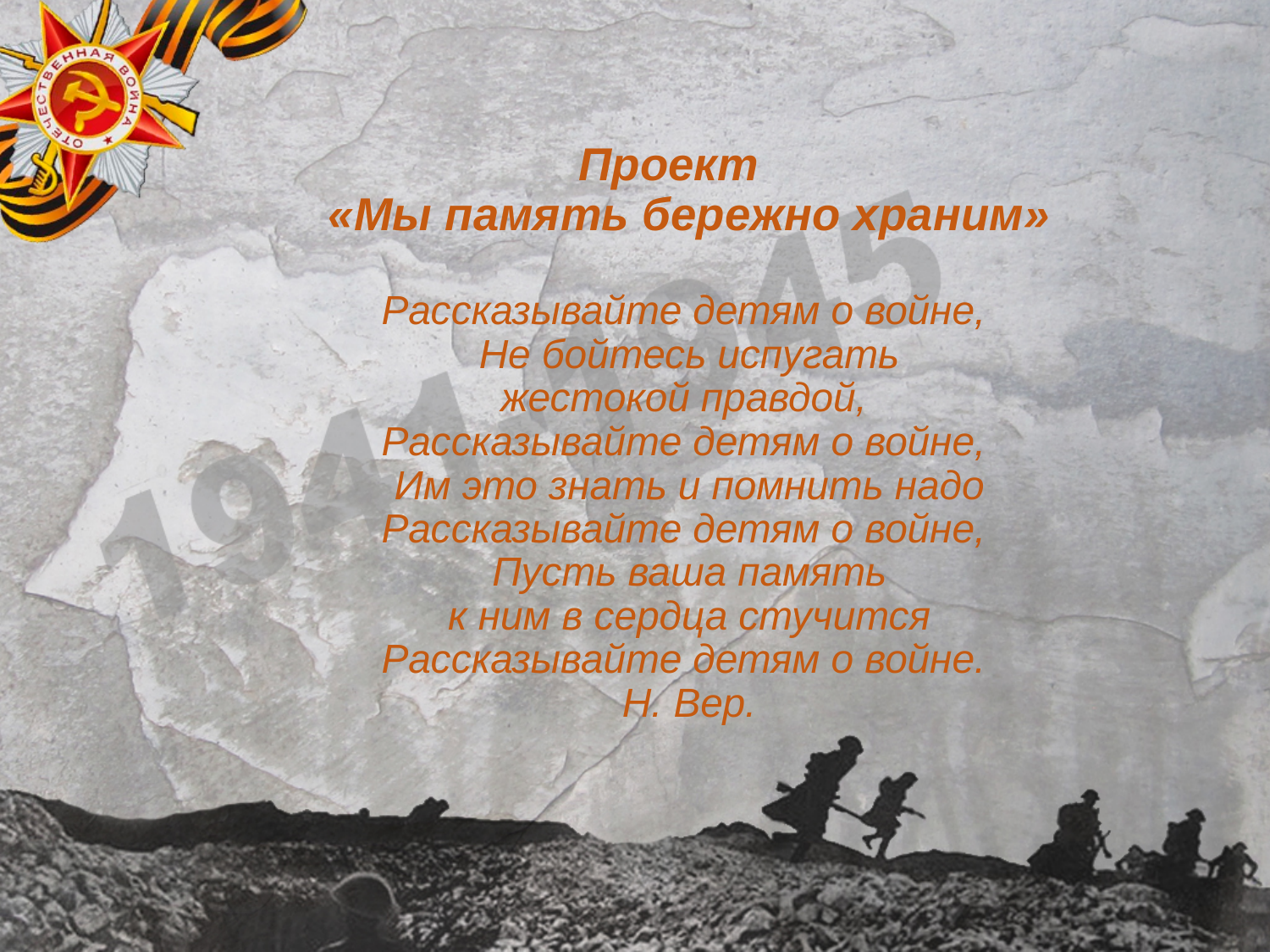

Проект
«Мы память бережно храним»
Рассказывайте детям о войне,
Не бойтесь испугать
жестокой правдой,
Рассказывайте детям о войне,
Им это знать и помнить надо
Рассказывайте детям о войне,
Пусть ваша память
к ним в сердца стучится
Рассказывайте детям о войне.
Н. Вер.